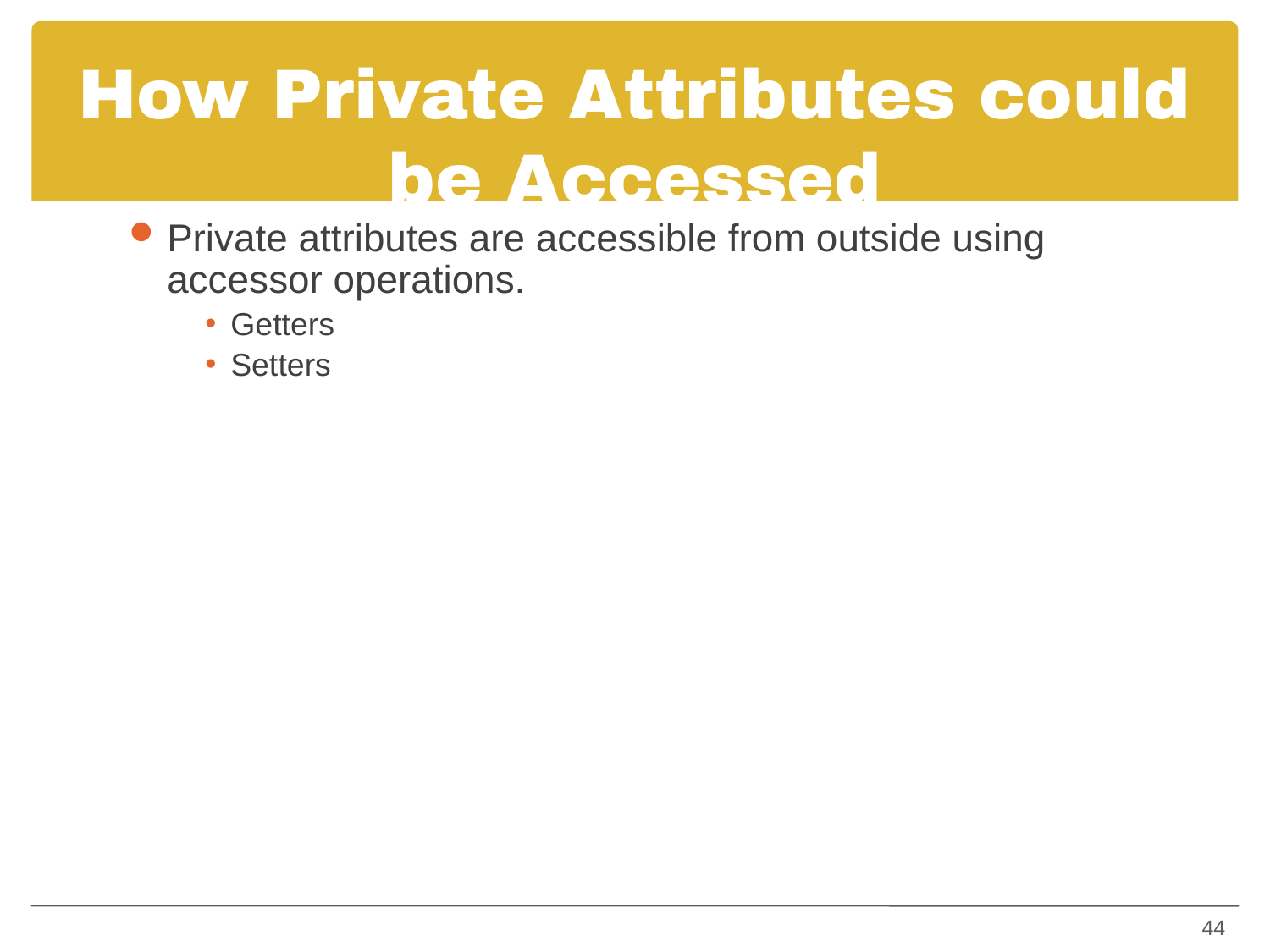

# How Private Attributes could be Accessed
Private attributes are accessible from outside using accessor operations.
Getters
Setters
44